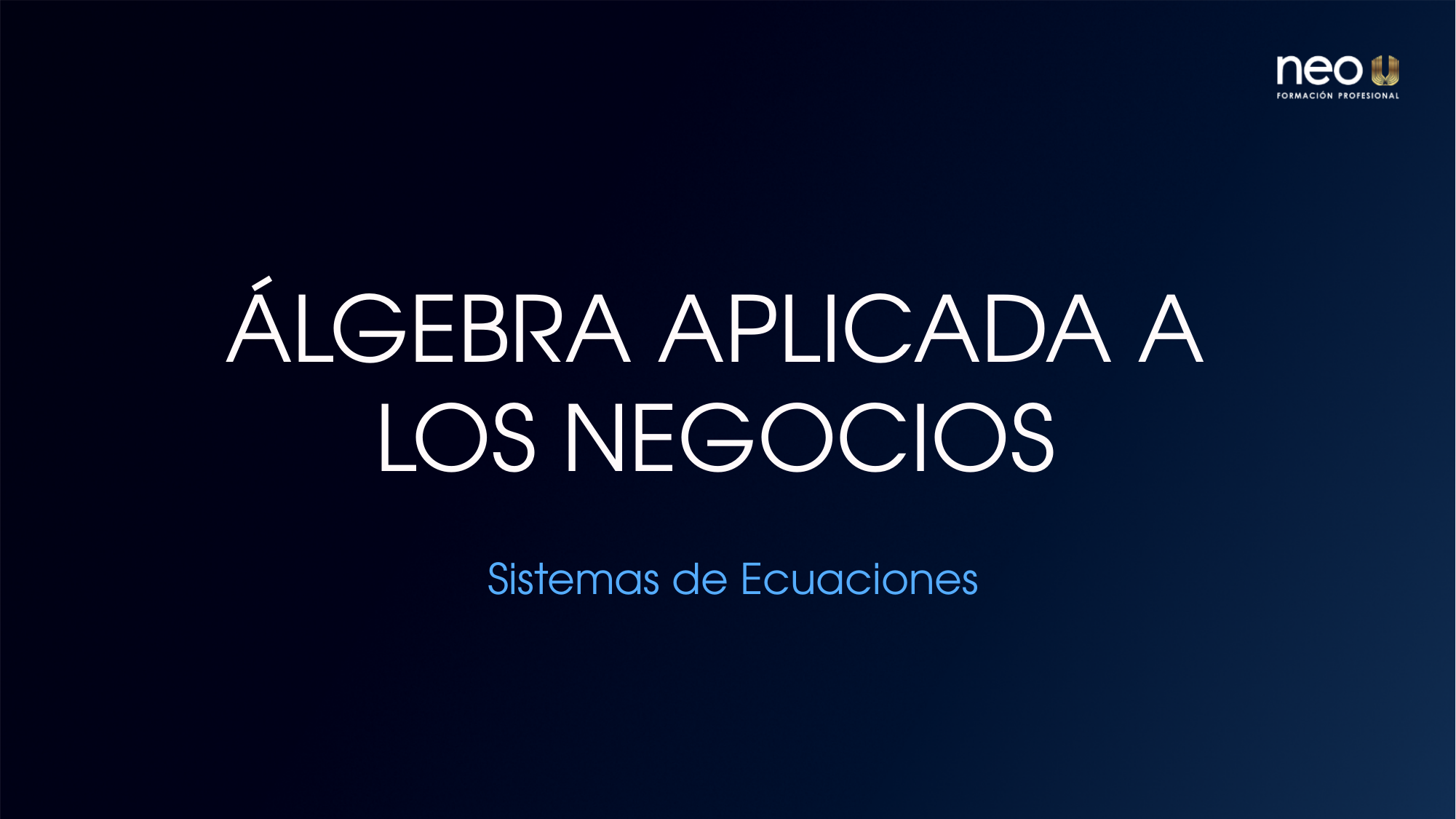

# ÁLGEBRA APLICADA A LOS NEGOCIOS
Sistemas de Ecuaciones